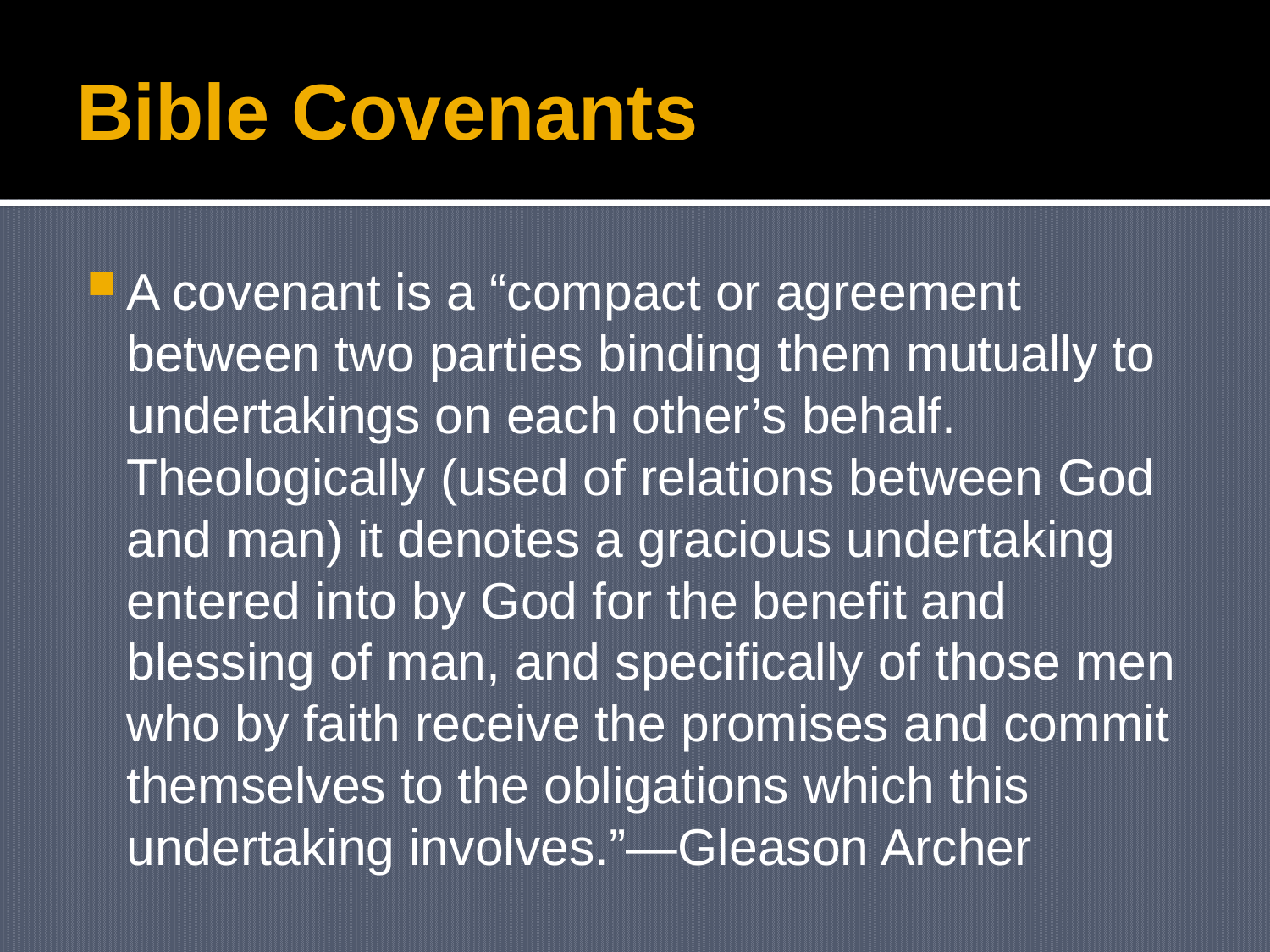

# Bible Covenants
A covenant is a “compact or agreement between two parties binding them mutually to undertakings on each other’s behalf.  Theologically (used of relations between God and man) it denotes a gracious undertaking entered into by God for the benefit and blessing of man, and specifically of those men who by faith receive the promises and commit themselves to the obligations which this undertaking involves.”—Gleason Archer